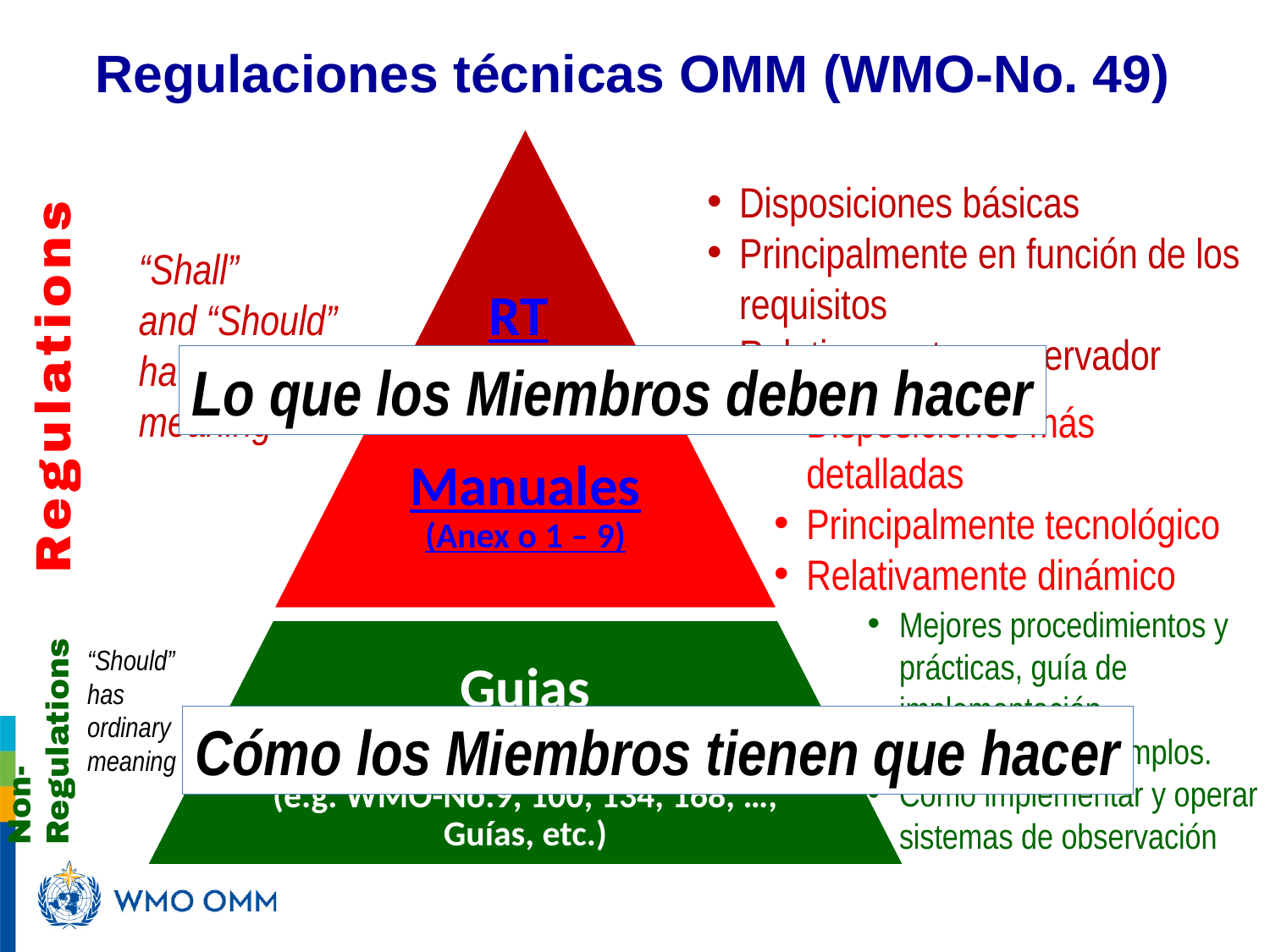

Regulaciones técnicas OMM (WMO-No. 49)

RTs
(Vol. I – IV)
Manuales
(Anex o 1 – 9)
Guias
Otras referencias
(e.g. WMO-No.9, 100, 134, 168, …, Guías, etc.)
Regulations
Disposiciones básicas
Principalmente en función de los requisitos
Relativamente conservador
“Shall”
and “Should”
have specific
meaning
Lo que los Miembros deben hacer
Disposiciones más detalladas
Principalmente tecnológico
Relativamente dinámico
Mejores procedimientos y prácticas, guía de implementación, explicaciones, ejemplos.
Cómo implementar y operar sistemas de observación
Non-Regulations
“Should”
has ordinary
meaning
Cómo los Miembros tienen que hacer